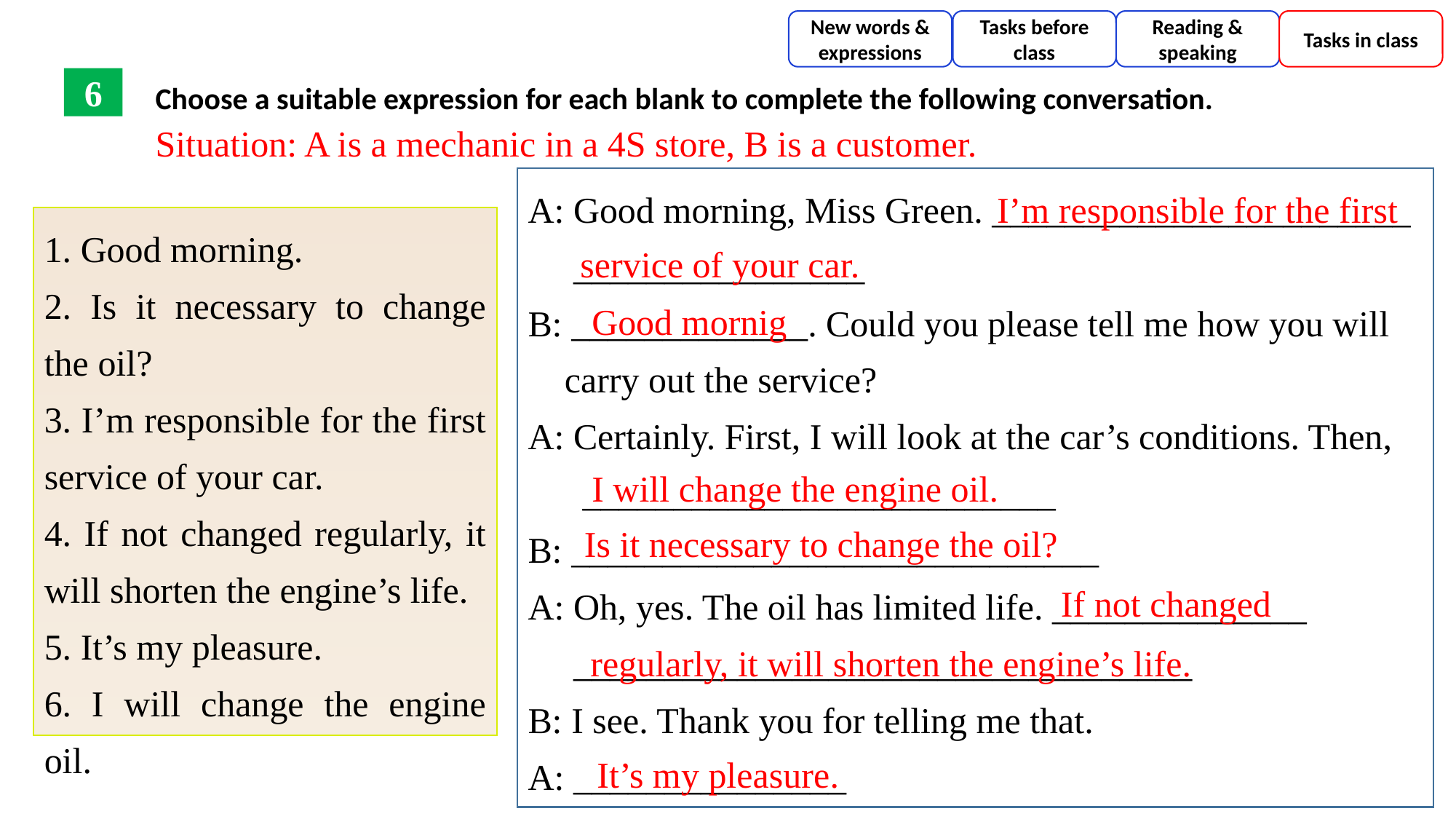

New words & expressions
Tasks before class
Reading & speaking
Tasks in class
Choose a suitable expression for each blank to complete the following conversation.
6
Situation: A is a mechanic in a 4S store, B is a customer.
A: Good morning, Miss Green. _______________________
     ________________
B: _____________. Could you please tell me how you will
    carry out the service?
A: Certainly. First, I will look at the car’s conditions. Then,
      __________________________
B: _____________________________
A: Oh, yes. The oil has limited life. ______________
     __________________________________
B: I see. Thank you for telling me that.
A: _______________
 I’m responsible for the first
 service of your car.
1. Good morning.
2. Is it necessary to change the oil?
3. I’m responsible for the first service of your car.
4. If not changed regularly, it will shorten the engine’s life.
5. It’s my pleasure.
6. I will change the engine oil.
Good mornig
I will change the engine oil.
Is it necessary to change the oil?
If not changed
regularly, it will shorten the engine’s life.
It’s my pleasure.